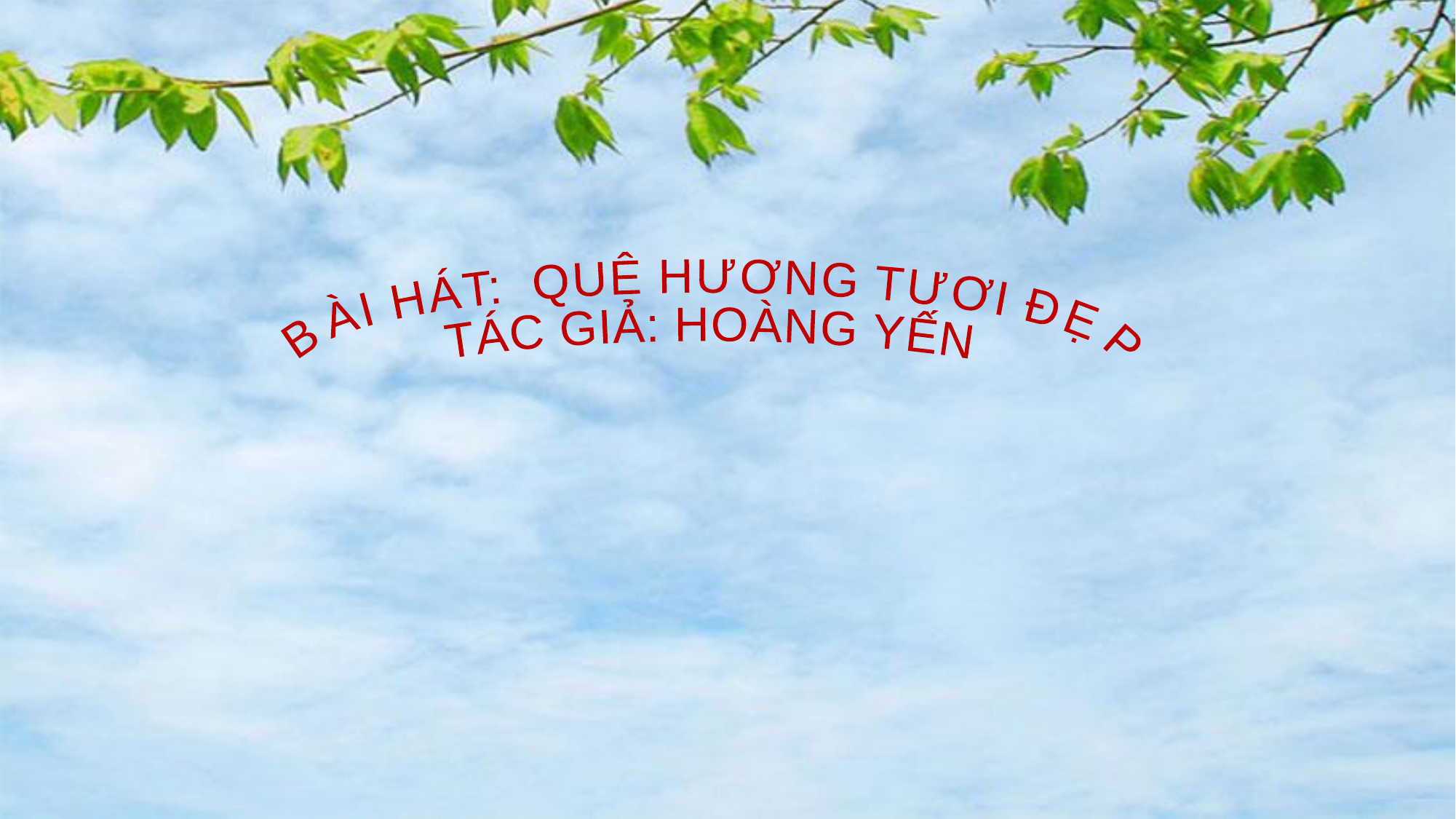

BÀI HÁT:  QUÊ HƯƠNG TƯƠI ĐẸP
TÁC GIẢ: HOÀNG YẾN